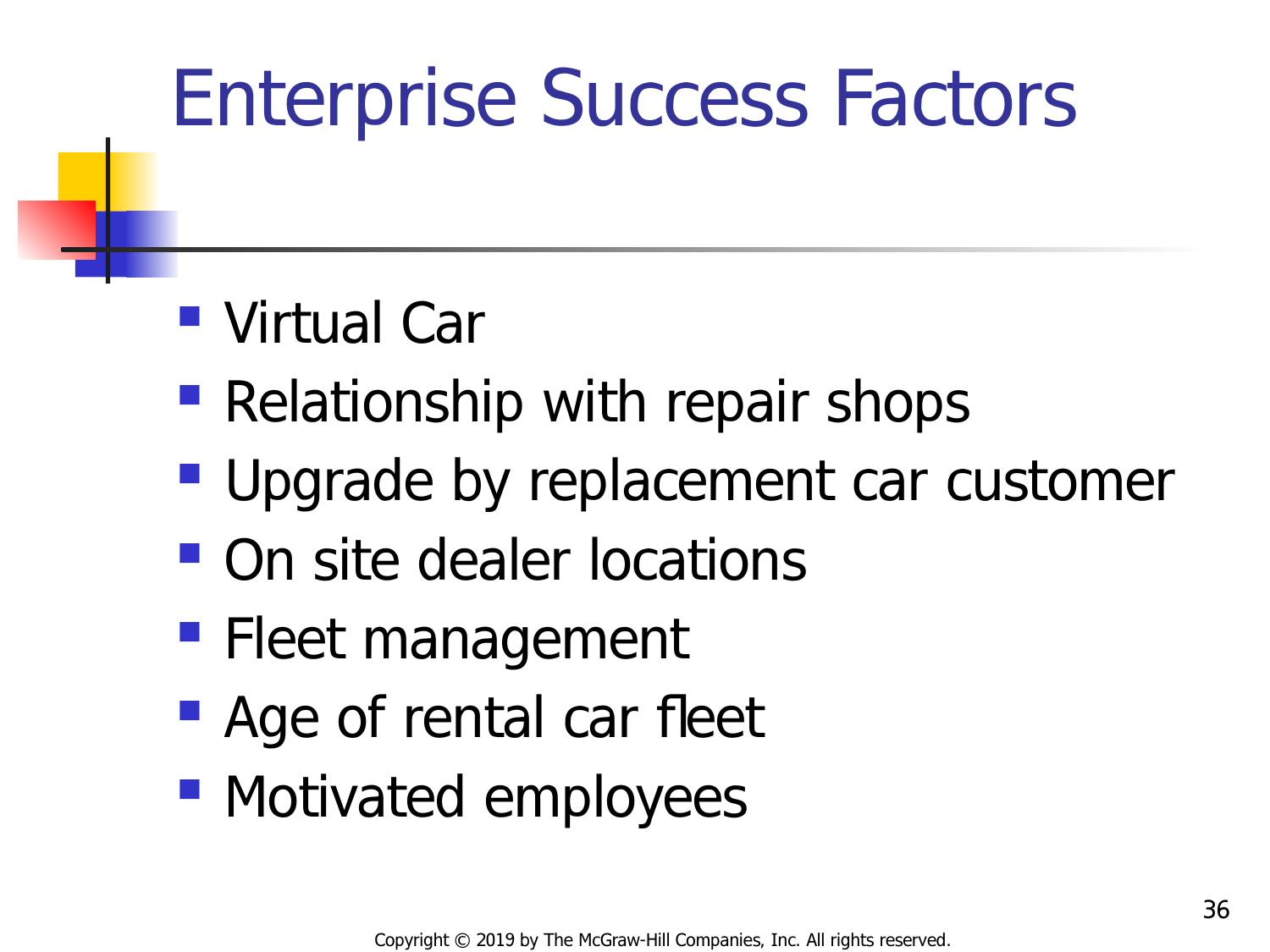

# Enterprise Success Factors
Virtual Car
Relationship with repair shops
Upgrade by replacement car customer
On site dealer locations
Fleet management
Age of rental car fleet
Motivated employees
36
Copyright © 2019 by The McGraw-Hill Companies, Inc. All rights reserved.